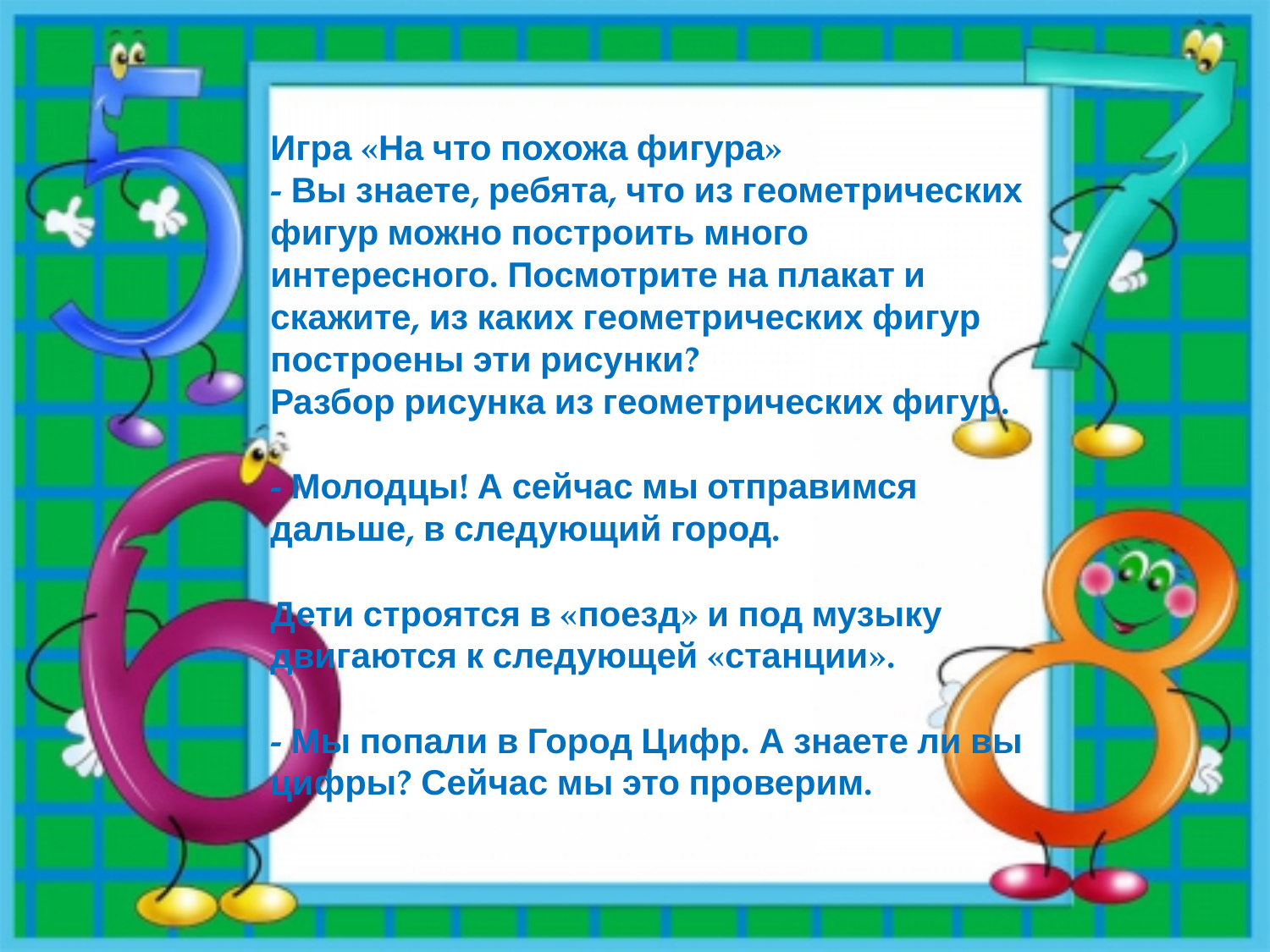

Игра «На что похожа фигура»
- Вы знаете, ребята, что из геометрических фигур можно построить много интересного. Посмотрите на плакат и скажите, из каких геометрических фигур построены эти рисунки?
Разбор рисунка из геометрических фигур.

- Молодцы! А сейчас мы отправимся дальше, в следующий город.

Дети строятся в «поезд» и под музыку двигаются к следующей «станции».

- Мы попали в Город Цифр. А знаете ли вы цифры? Сейчас мы это проверим.